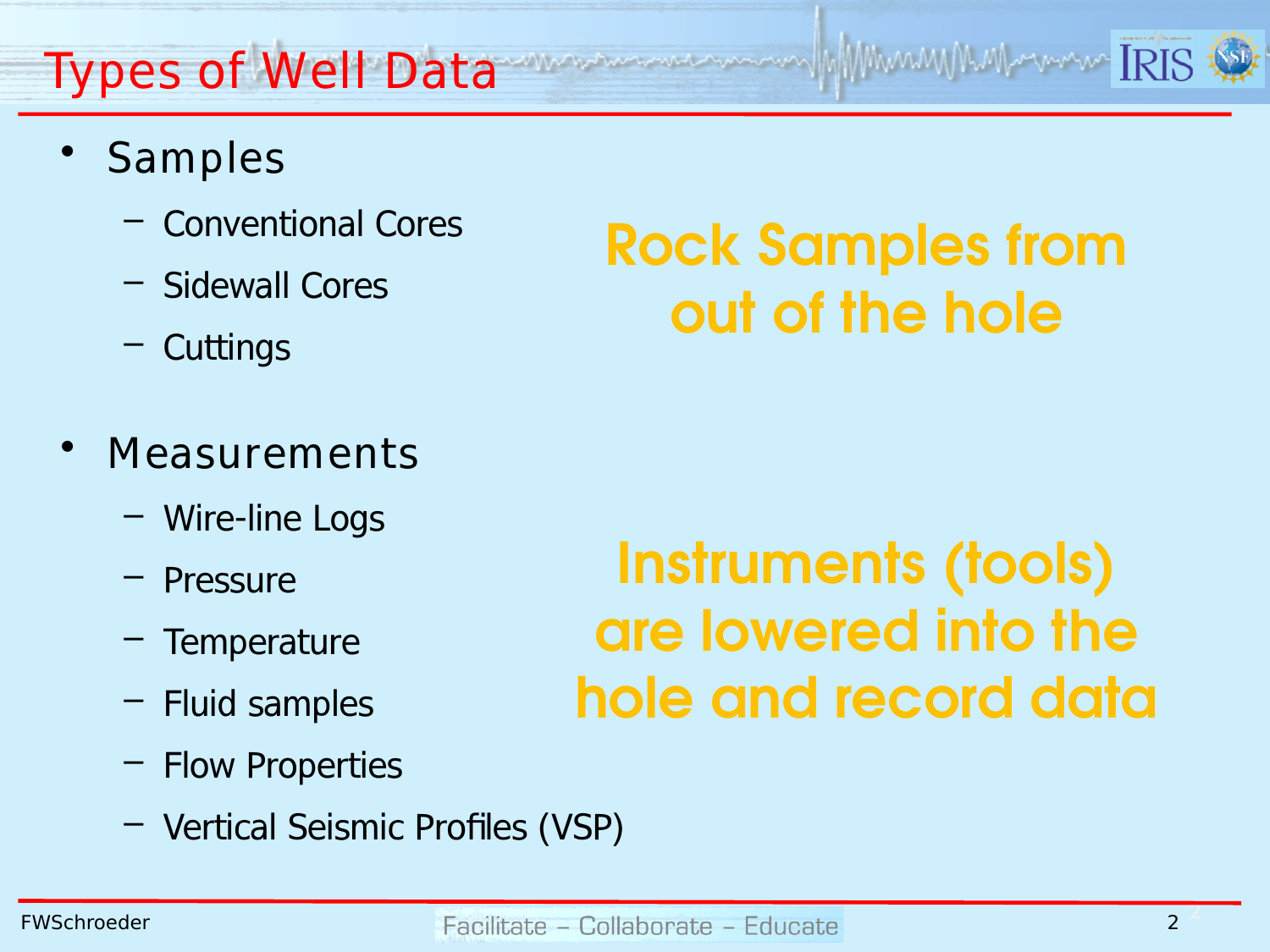

# Types of Well Data
Samples
Conventional Cores
Sidewall Cores
Cuttings
Rock Samples from out of the hole
Measurements
Wire-line Logs
Pressure
Temperature
Fluid samples
Flow Properties
Vertical Seismic Profiles (VSP)
Instruments (tools) are lowered into the hole and record data